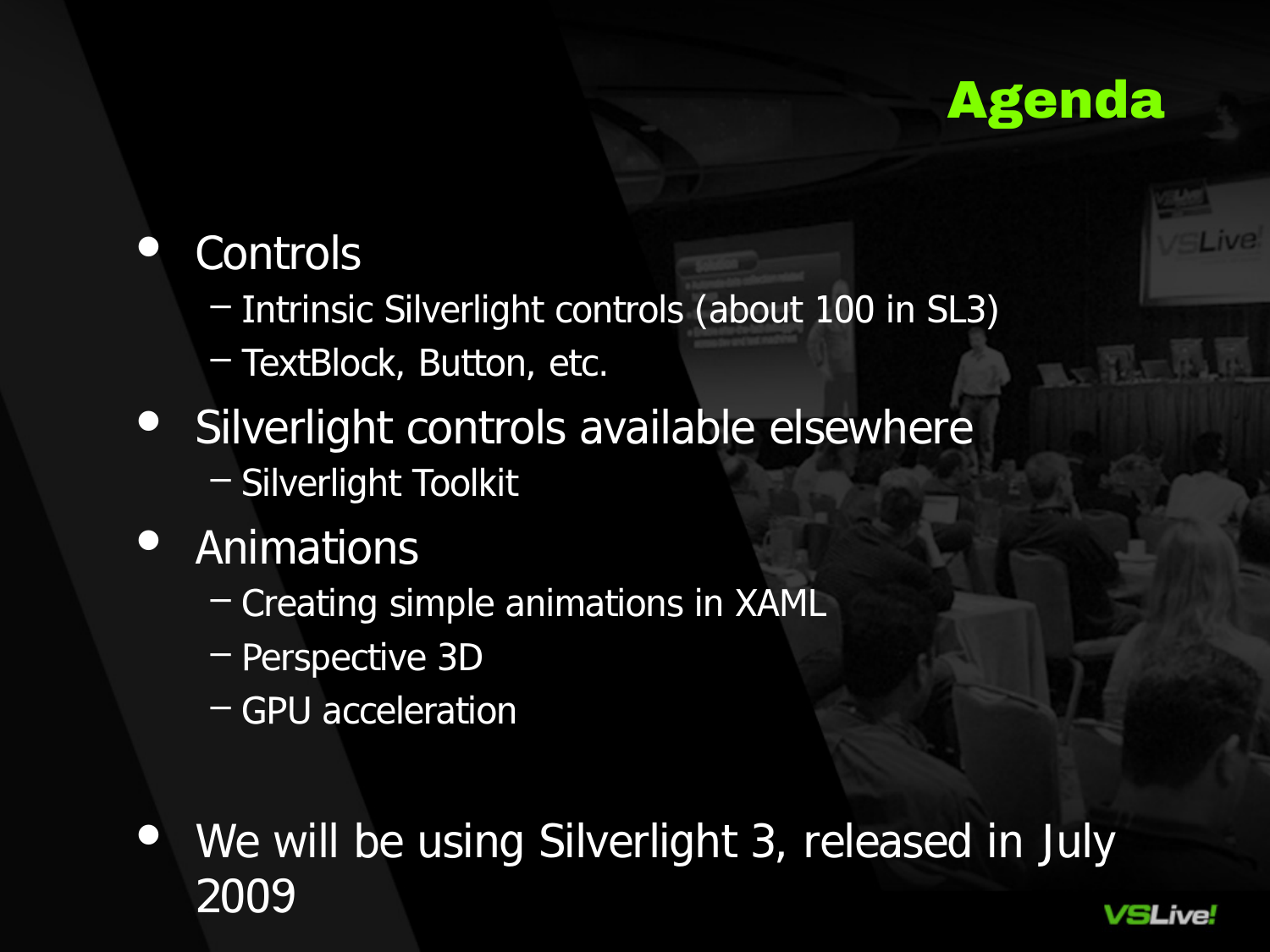

# Agenda
Controls
Intrinsic Silverlight controls (about 100 in SL3)
TextBlock, Button, etc.
Silverlight controls available elsewhere
Silverlight Toolkit
Animations
Creating simple animations in XAML
Perspective 3D
GPU acceleration

We will be using Silverlight 3, released in July 2009